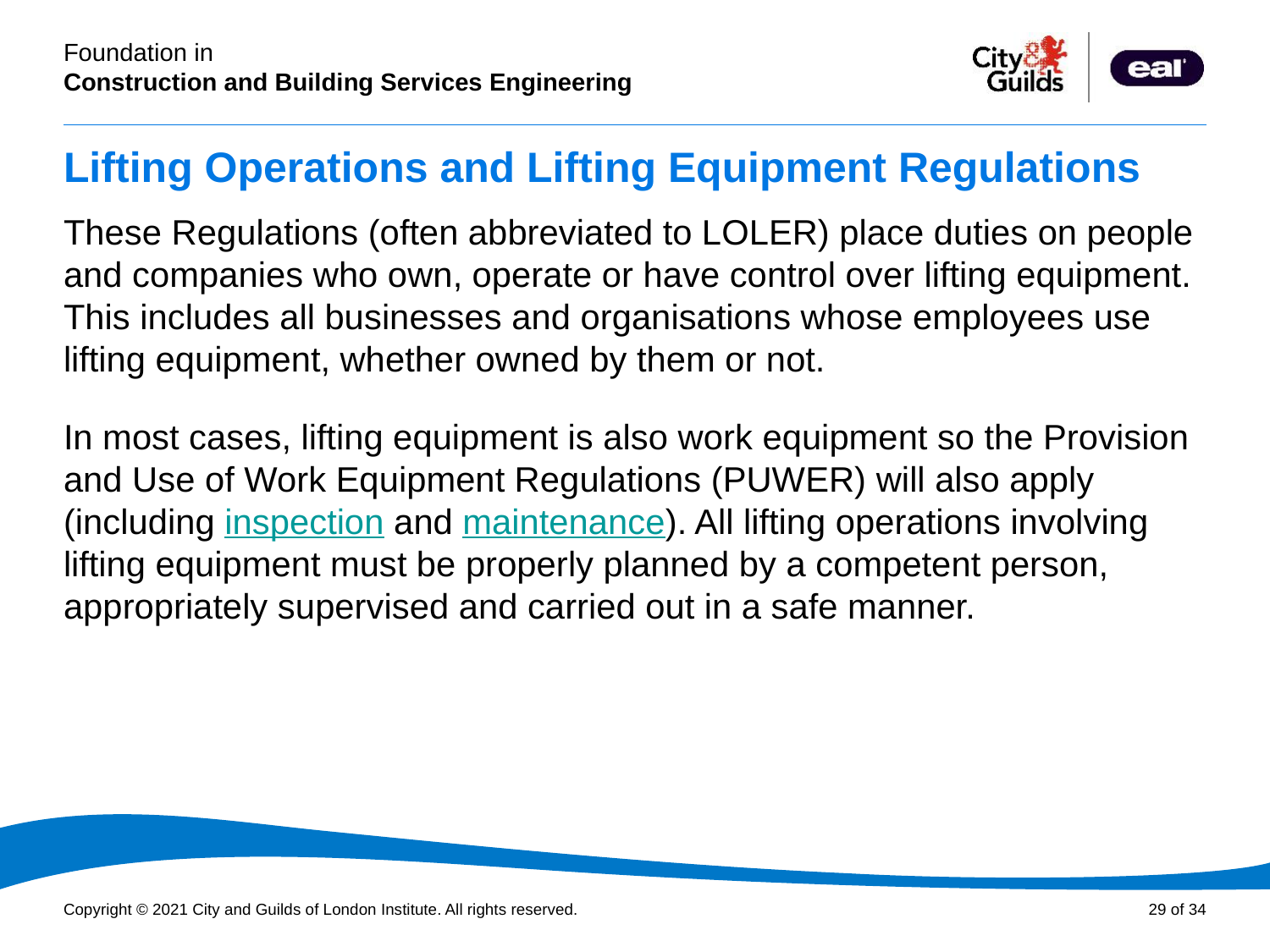

# Lifting Operations and Lifting Equipment Regulations
These Regulations (often abbreviated to LOLER) place duties on people and companies who own, operate or have control over lifting equipment. This includes all businesses and organisations whose employees use lifting equipment, whether owned by them or not.
In most cases, lifting equipment is also work equipment so the Provision and Use of Work Equipment Regulations (PUWER) will also apply (including inspection and maintenance). All lifting operations involving lifting equipment must be properly planned by a competent person, appropriately supervised and carried out in a safe manner.